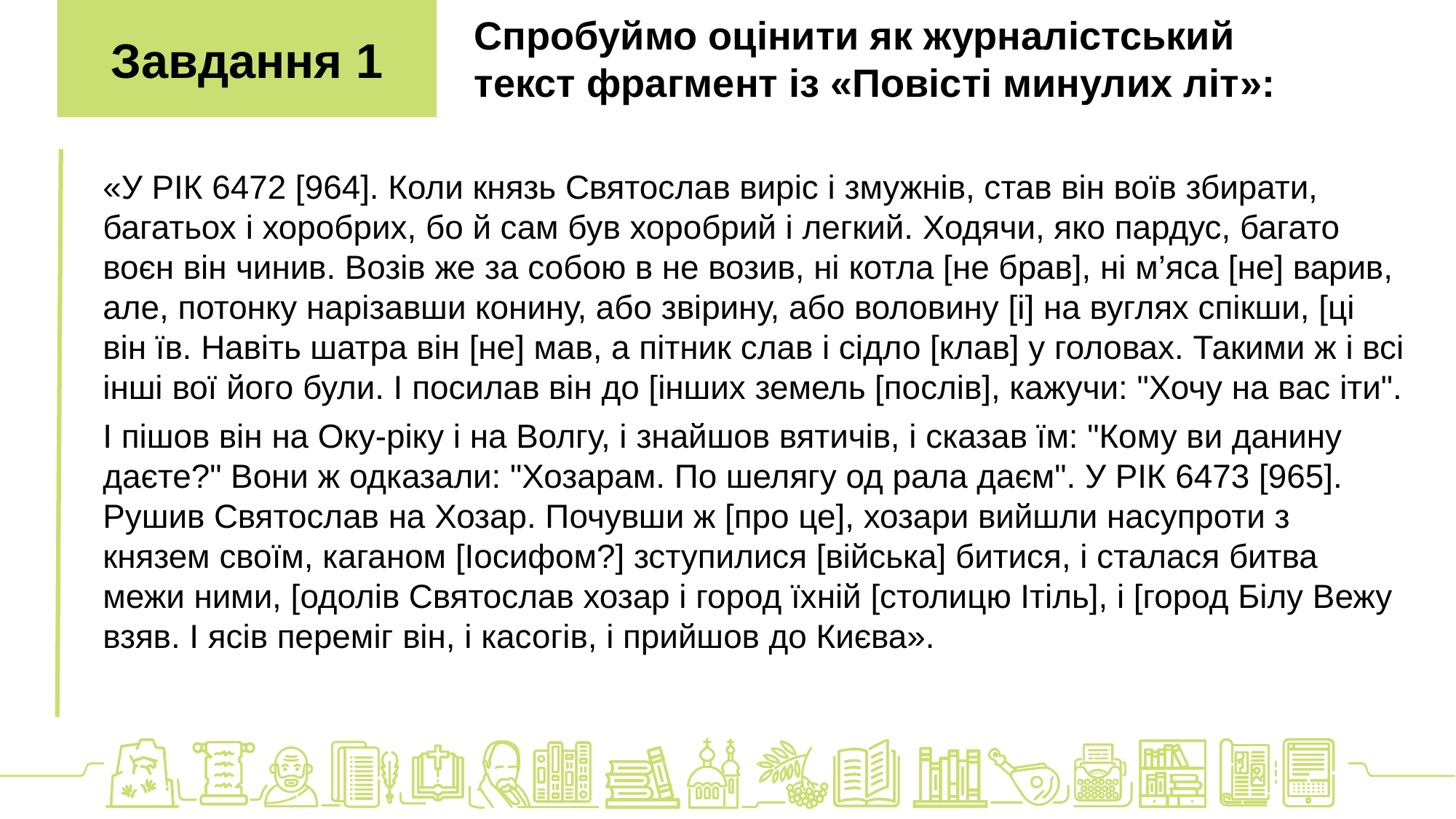

Завдання 1
Спробуймо оцінити як журналістський текст фрагмент із «Повісті минулих літ»:
«У РІК 6472 [964]. Коли князь Святослав виріс і змужнів, став він воїв збирати, багатьох і хоробрих, бо й сам був хоробрий і легкий. Ходячи, яко пардус, багато воєн він чинив. Возів же за собою в не возив, ні котла [не брав], ні м’яса [не] варив, але, потонку нарізавши конину, або звірину, або воловину [і] на вуглях спікши, [ці він їв. Навіть шатра він [не] мав, а пітник слав і сідло [клав] у головах. Такими ж і всі інші вої його були. І посилав він до [інших земель [послів], кажучи: "Хочу на вас іти".
І пішов він на Оку-ріку і на Волгу, і знайшов вятичів, і сказав їм: "Кому ви данину даєте?" Вони ж одказали: "Хозарам. По шелягу од рала даєм". У РІК 6473 [965]. Рушив Святослав на Хозар. Почувши ж [про це], хозари вийшли насупроти з князем своїм, каганом [Іосифом?] зступилися [війська] битися, і сталася битва межи ними, [одолів Святослав хозар і город їхній [столицю Ітіль], і [город Білу Вежу взяв. І ясів переміг він, і касогів, і прийшов до Києва».